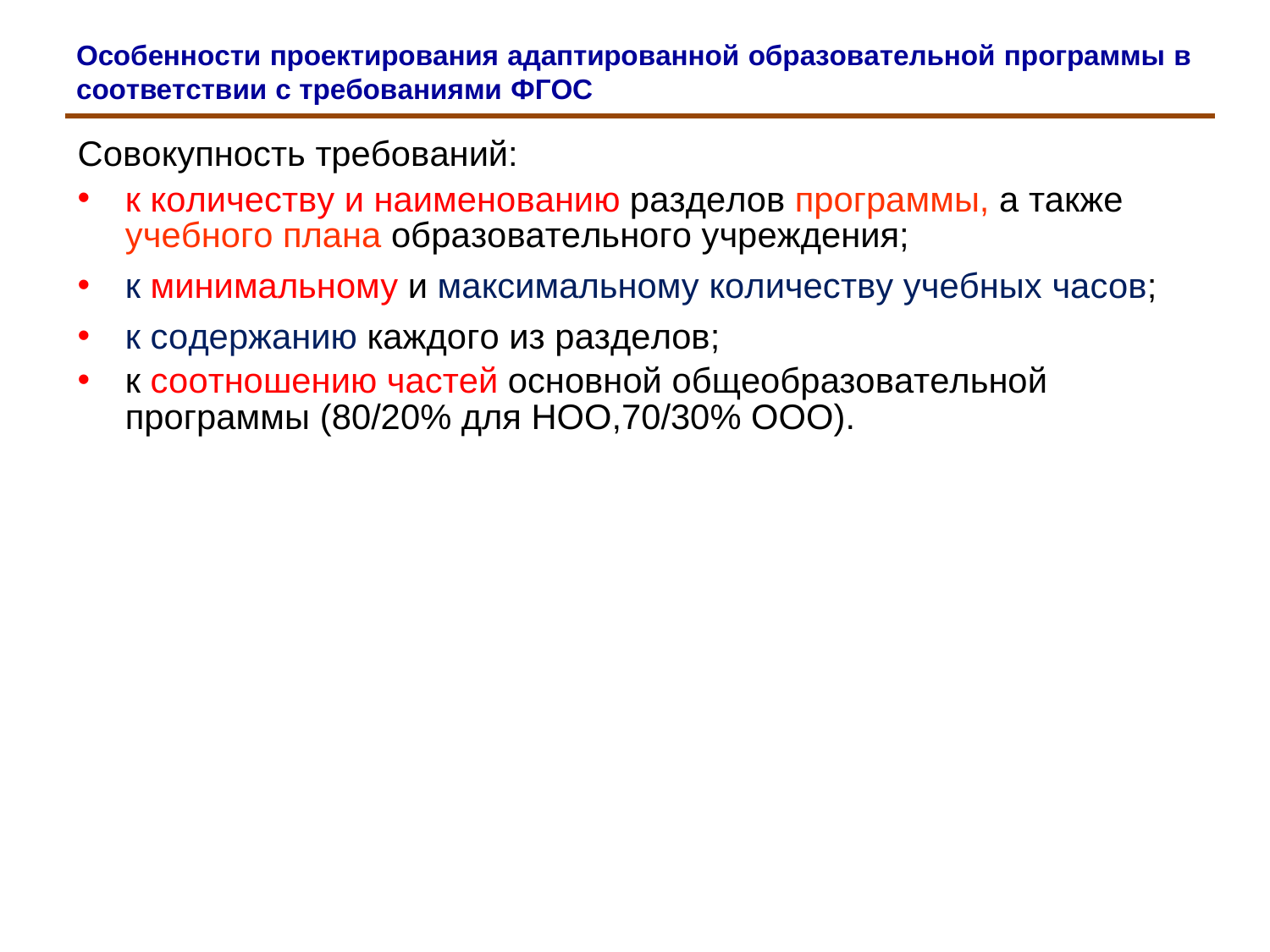

Особенности проектирования адаптированной образовательной программы в
соответствии с требованиями ФГОС

Совокупность требований:
к количеству и наименованию разделов программы, а также
учебного плана образовательного учреждения;
к минимальному и максимальному количеству учебных часов;
к содержанию каждого из разделов;
к соотношению частей основной общеобразовательной
программы (80/20% для НОО,70/30% ООО).